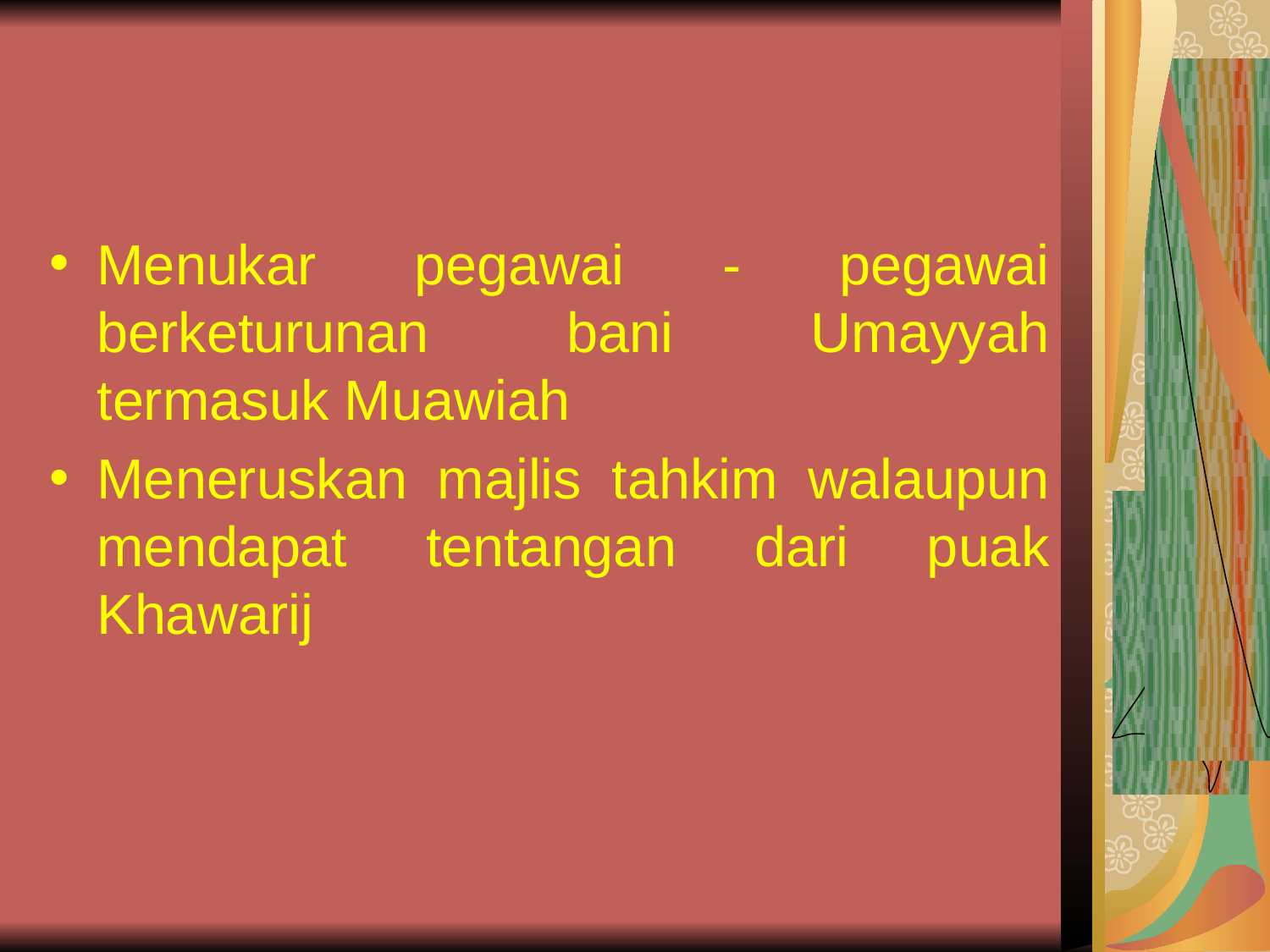

Menukar pegawai - pegawai berketurunan bani Umayyah termasuk Muawiah
Meneruskan majlis tahkim walaupun mendapat tentangan dari puak Khawarij